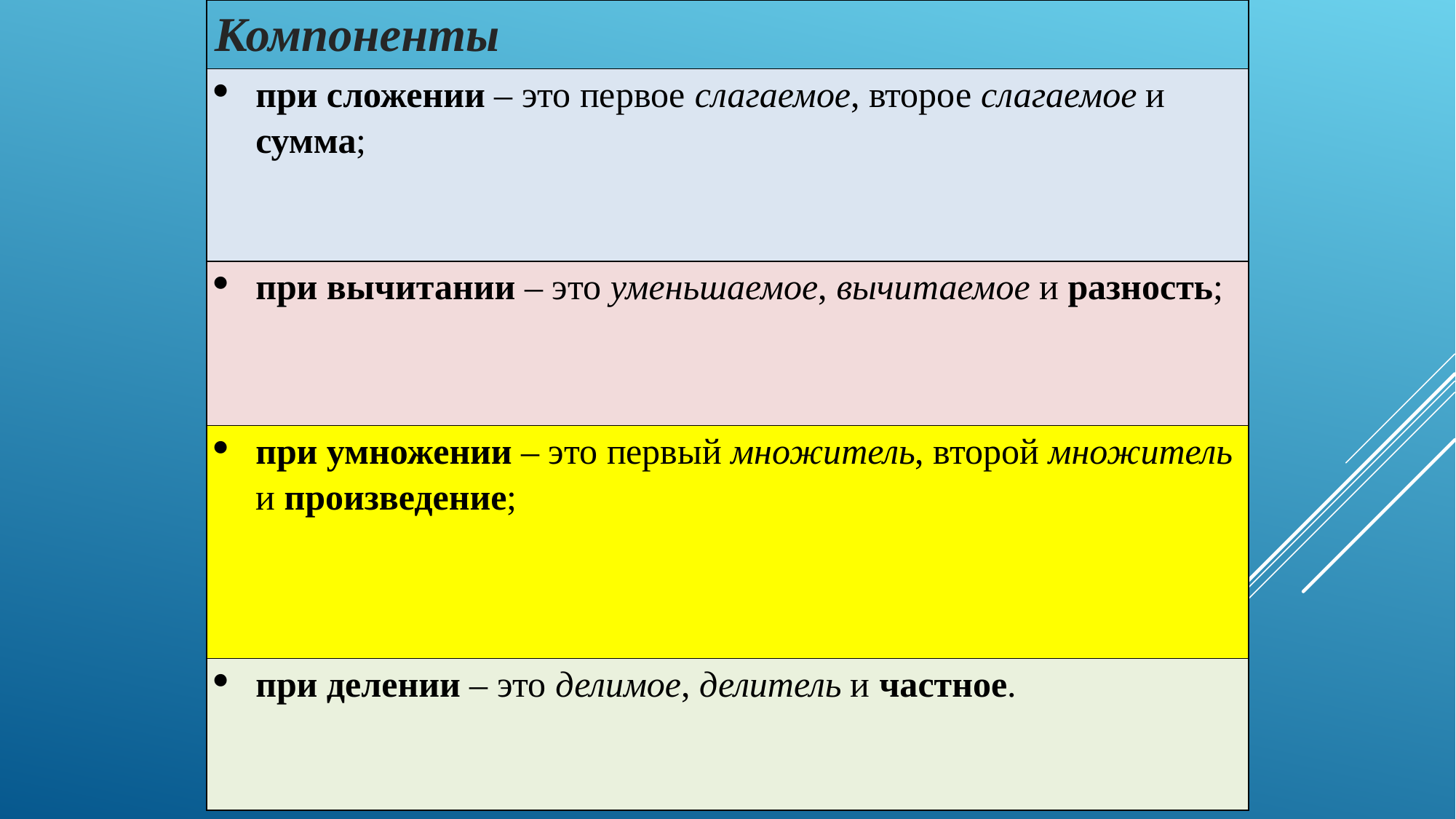

| Компоненты |
| --- |
| при сложении – это первое слагаемое, второе слагаемое и сумма; |
| при вычитании – это уменьшаемое, вычитаемое и разность; |
| при умножении – это первый множитель, второй множитель и произведение; |
| при делении – это делимое, делитель и частное. |

#